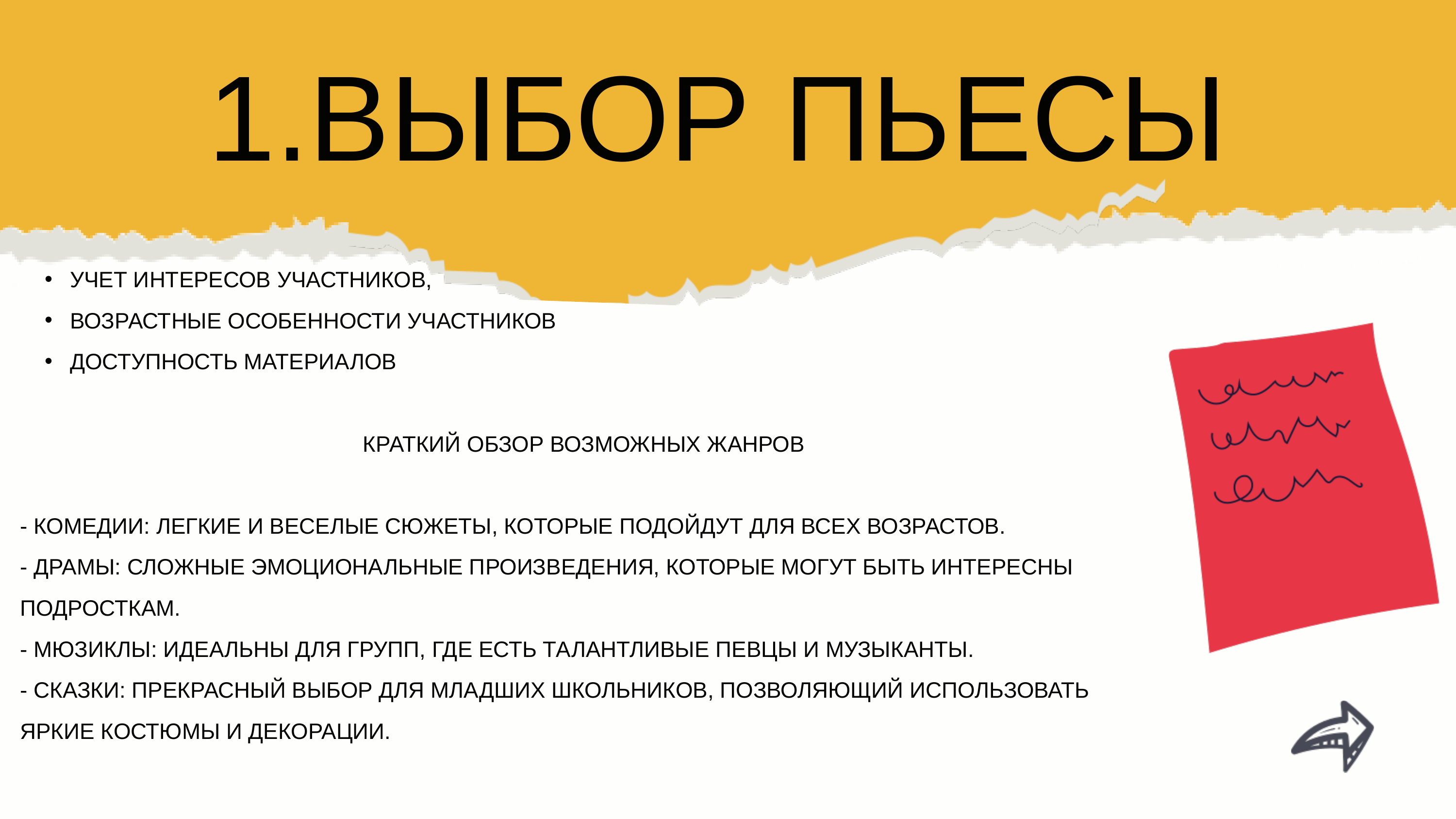

1.ВЫБОР ПЬЕСЫ

УЧЕТ ИНТЕРЕСОВ УЧАСТНИКОВ,
ВОЗРАСТНЫЕ ОСОБЕННОСТИ УЧАСТНИКОВ
ДОСТУПНОСТЬ МАТЕРИАЛОВ

КРАТКИЙ ОБЗОР ВОЗМОЖНЫХ ЖАНРОВ

- КОМЕДИИ: ЛЕГКИЕ И ВЕСЕЛЫЕ СЮЖЕТЫ, КОТОРЫЕ ПОДОЙДУТ ДЛЯ ВСЕХ ВОЗРАСТОВ.
- ДРАМЫ: СЛОЖНЫЕ ЭМОЦИОНАЛЬНЫЕ ПРОИЗВЕДЕНИЯ, КОТОРЫЕ МОГУТ БЫТЬ ИНТЕРЕСНЫ ПОДРОСТКАМ.
- МЮЗИКЛЫ: ИДЕАЛЬНЫ ДЛЯ ГРУПП, ГДЕ ЕСТЬ ТАЛАНТЛИВЫЕ ПЕВЦЫ И МУЗЫКАНТЫ.
- СКАЗКИ: ПРЕКРАСНЫЙ ВЫБОР ДЛЯ МЛАДШИХ ШКОЛЬНИКОВ, ПОЗВОЛЯЮЩИЙ ИСПОЛЬЗОВАТЬ ЯРКИЕ КОСТЮМЫ И ДЕКОРАЦИИ.